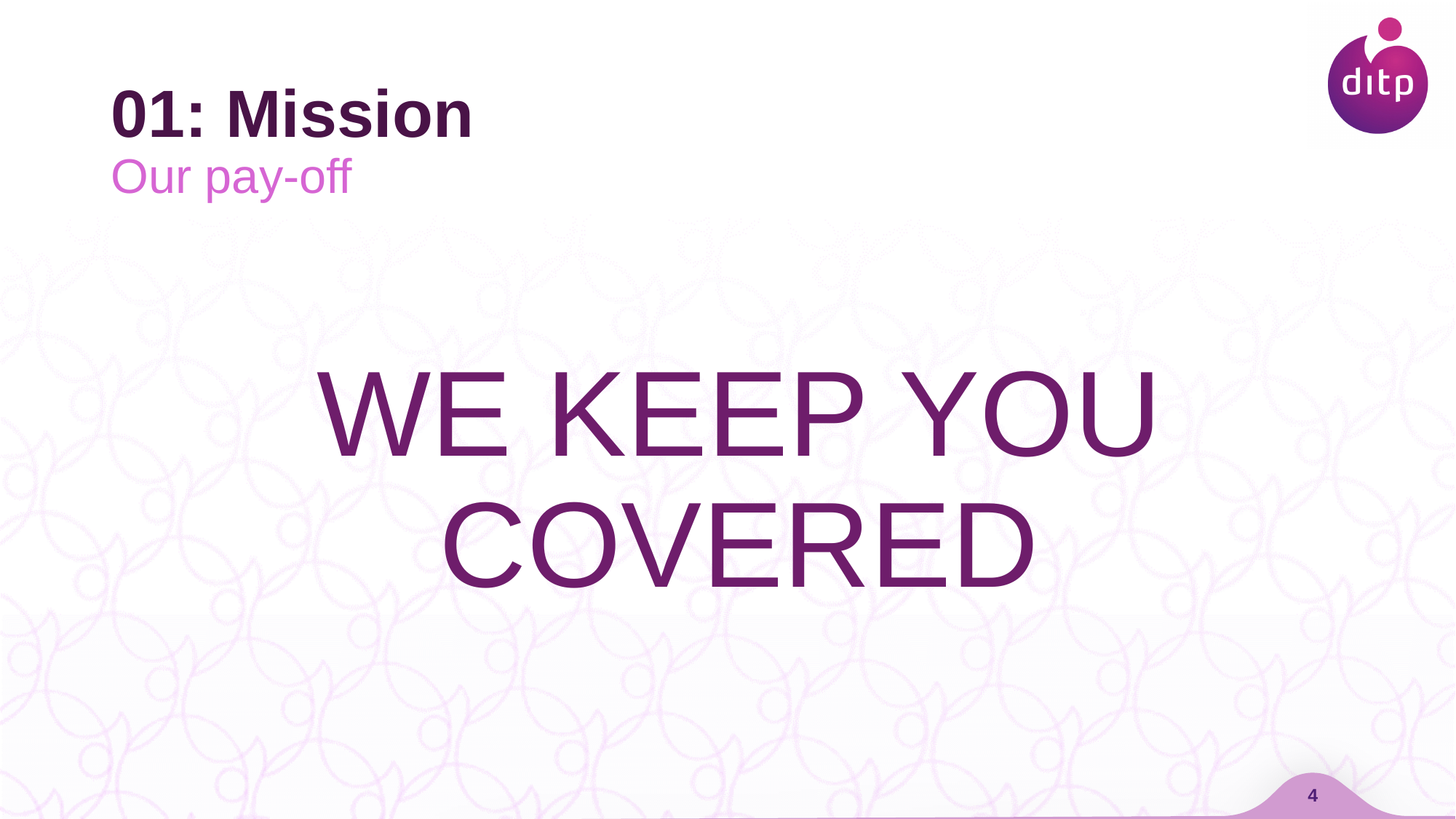

# 01: Mission Our pay-off

WE KEEP YOU COVERED

4